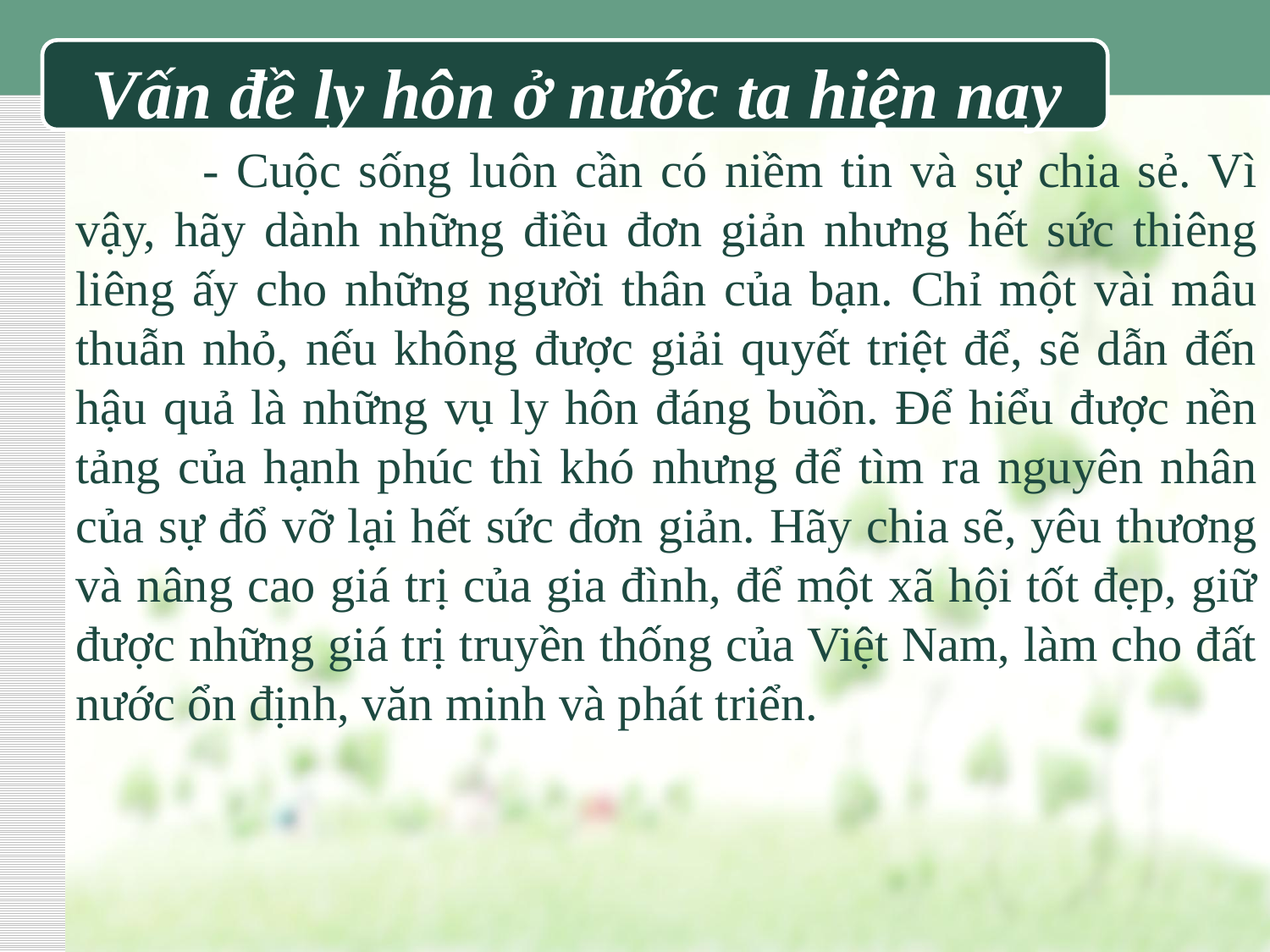

Vấn đề ly hôn ở nước ta hiện nay
	- Cuộc sống luôn cần có niềm tin và sự chia sẻ. Vì vậy, hãy dành những điều đơn giản nhưng hết sức thiêng liêng ấy cho những người thân của bạn. Chỉ một vài mâu thuẫn nhỏ, nếu không được giải quyết triệt để, sẽ dẫn đến hậu quả là những vụ ly hôn đáng buồn. Để hiểu được nền tảng của hạnh phúc thì khó nhưng để tìm ra nguyên nhân của sự đổ vỡ lại hết sức đơn giản. Hãy chia sẽ, yêu thương và nâng cao giá trị của gia đình, để một xã hội tốt đẹp, giữ được những giá trị truyền thống của Việt Nam, làm cho đất nước ổn định, văn minh và phát triển.